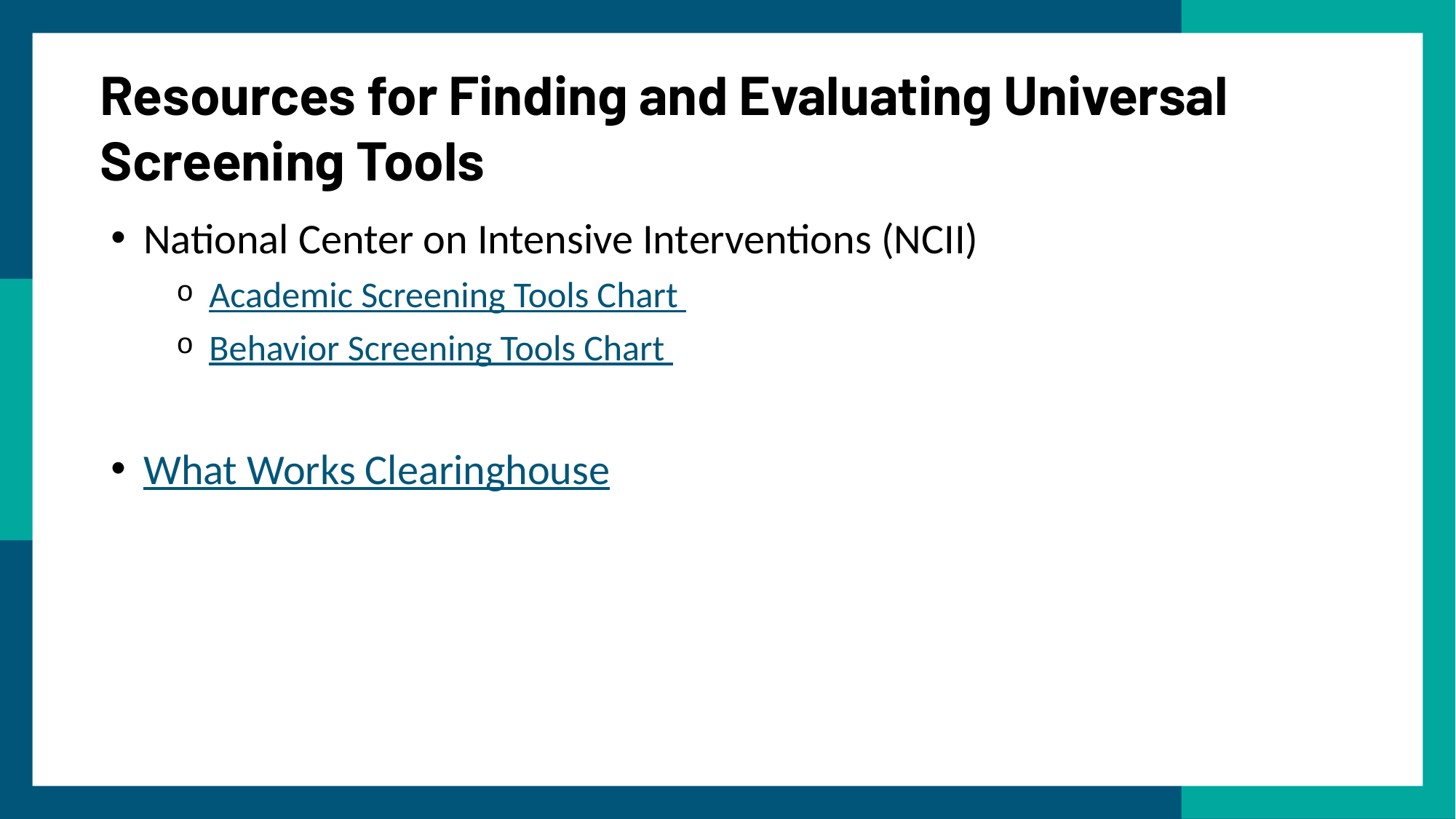

# Resources for Finding and Evaluating Universal Screening Tools
National Center on Intensive Interventions (NCII)
Academic Screening Tools Chart
Behavior Screening Tools Chart

What Works Clearinghouse